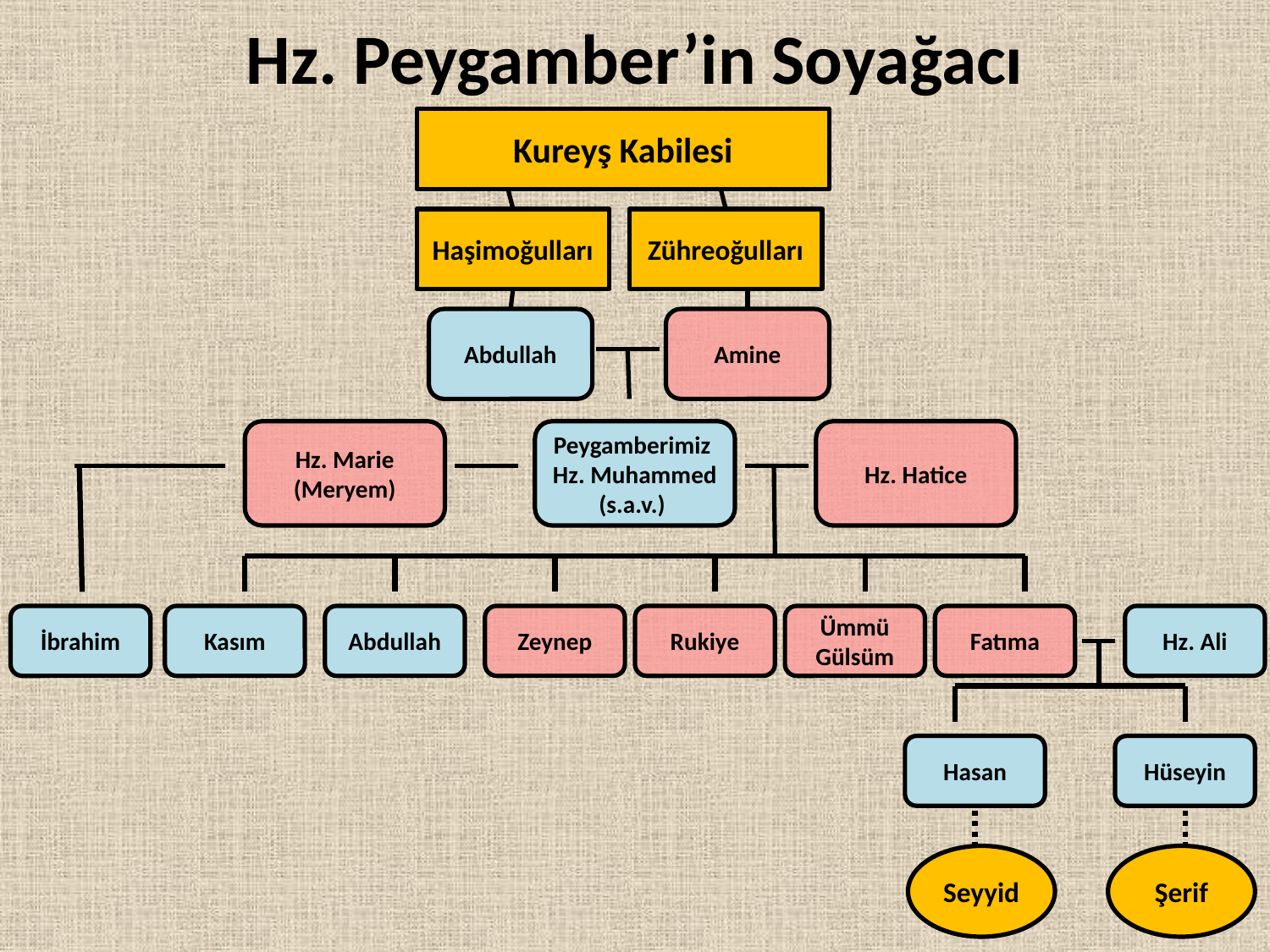

# Hz. Peygamber’in Soyağacı
Kureyş Kabilesi
Haşimoğulları
Zühreoğulları
Abdullah
Amine
Hz. Marie (Meryem)
Peygamberimiz
Hz. Muhammed (s.a.v.)
Hz. Hatice
İbrahim
Kasım
Abdullah
Zeynep
Rukiye
Ümmü Gülsüm
Fatıma
Hz. Ali
Hasan
Hüseyin
Seyyid
Şerif